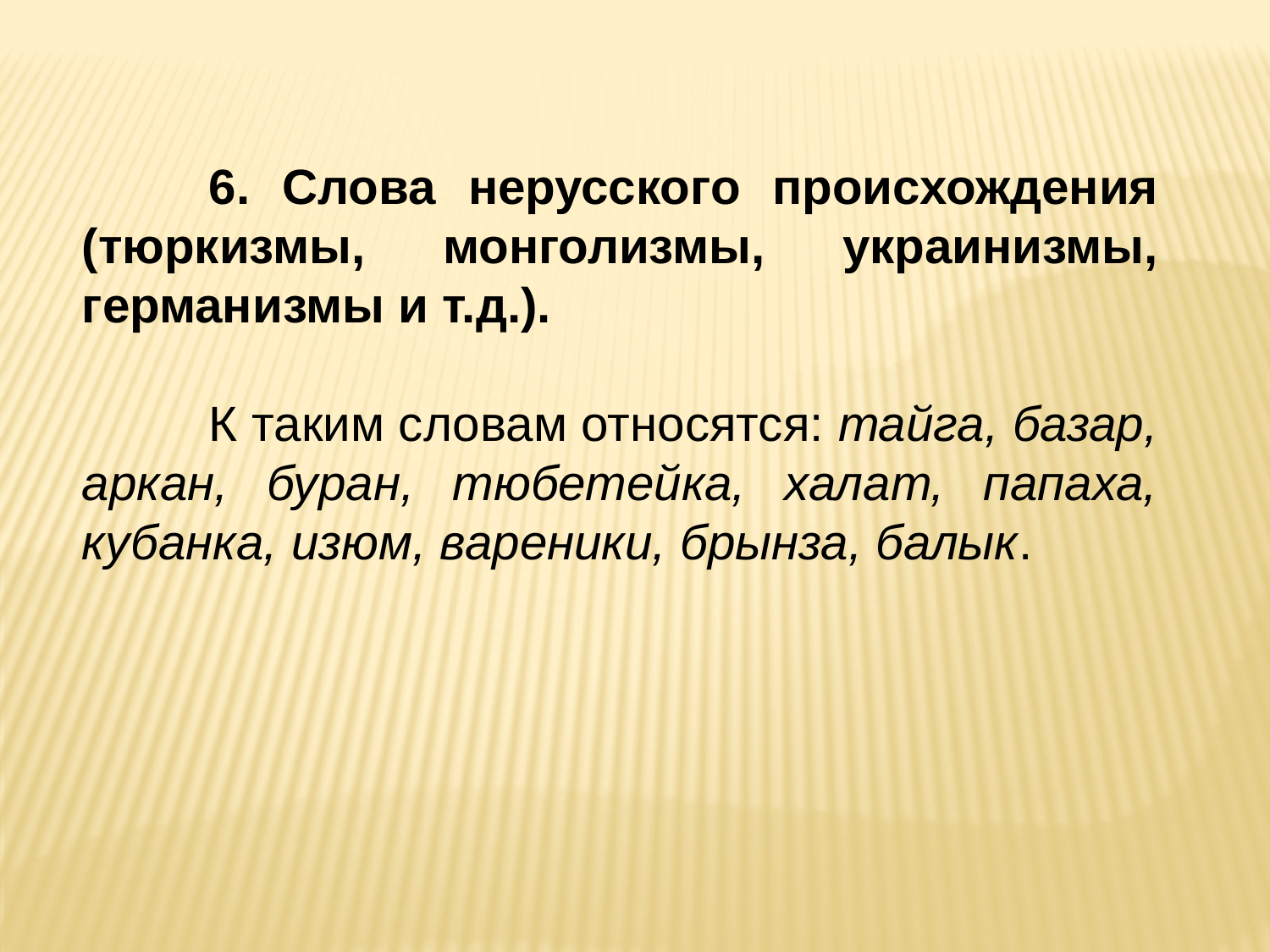

6. Слова нерусского происхождения (тюркизмы, монголизмы, украинизмы, германизмы и т.д.).

	К таким словам относятся: тайга, базар, аркан, буран, тюбетейка, халат, папаха, кубанка, изюм, вареники, брынза, балык.